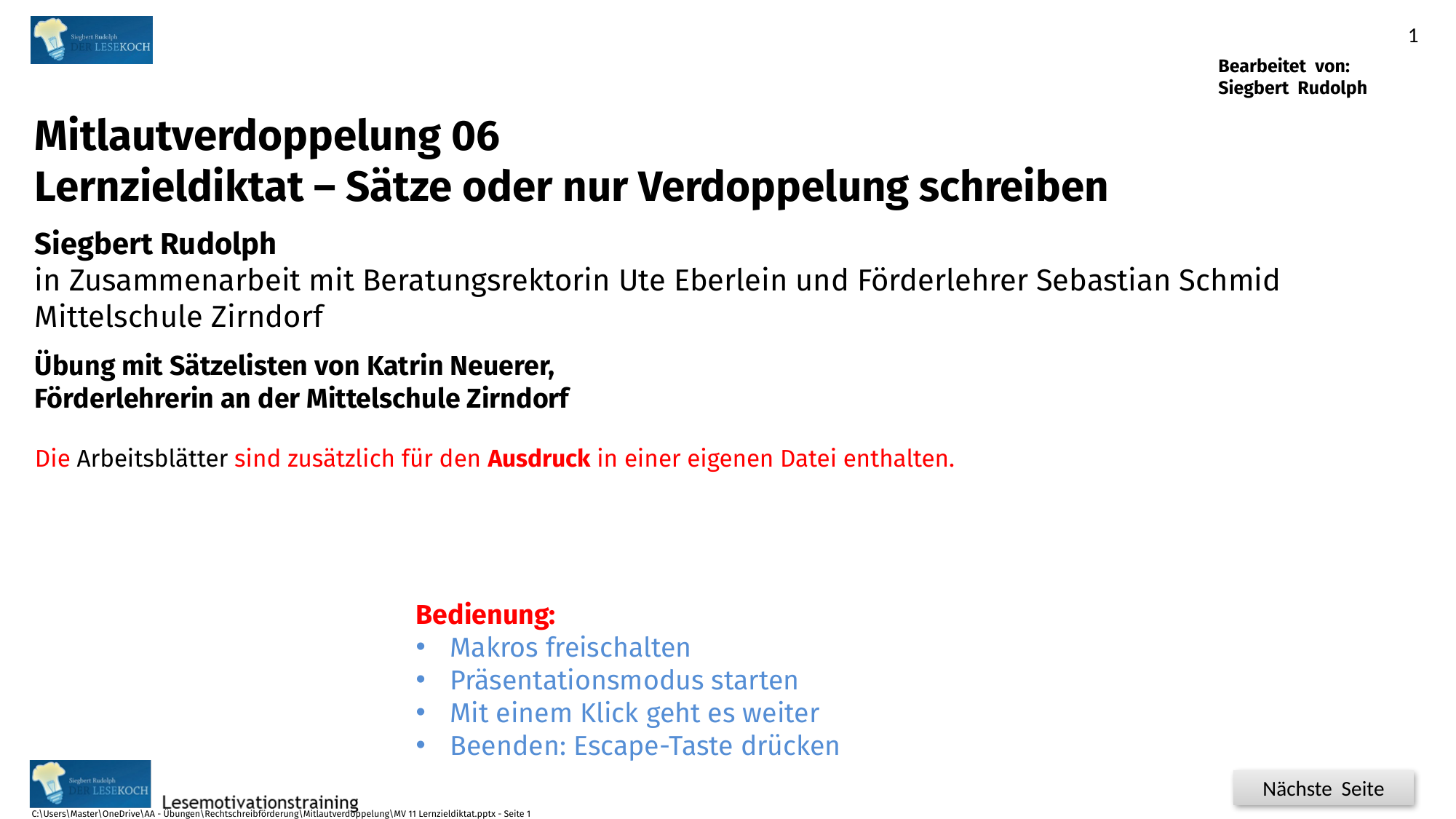

1
Bearbeitet  von:
Siegbert  Rudolph

Mitlautverdoppelung 06
Lernzieldiktat – Sätze oder nur Verdoppelung schreiben

Siegbert Rudolph
in Zusammenarbeit mit Beratungsrektorin Ute Eberlein und Förderlehrer Sebastian Schmid
Mittelschule Zirndorf

Übung mit Sätzelisten von Katrin Neuerer,
Förderlehrerin an der Mittelschule Zirndorf

Die Arbeitsblätter sind zusätzlich für den Ausdruck in einer eigenen Datei enthalten.
Schule 5
C:\Users\Master\OneDrive\AA - Übungen\Rechtschreibförderung\Mitlautverdoppelung\MV 11 Lernzieldiktat.pptx - Seite 1